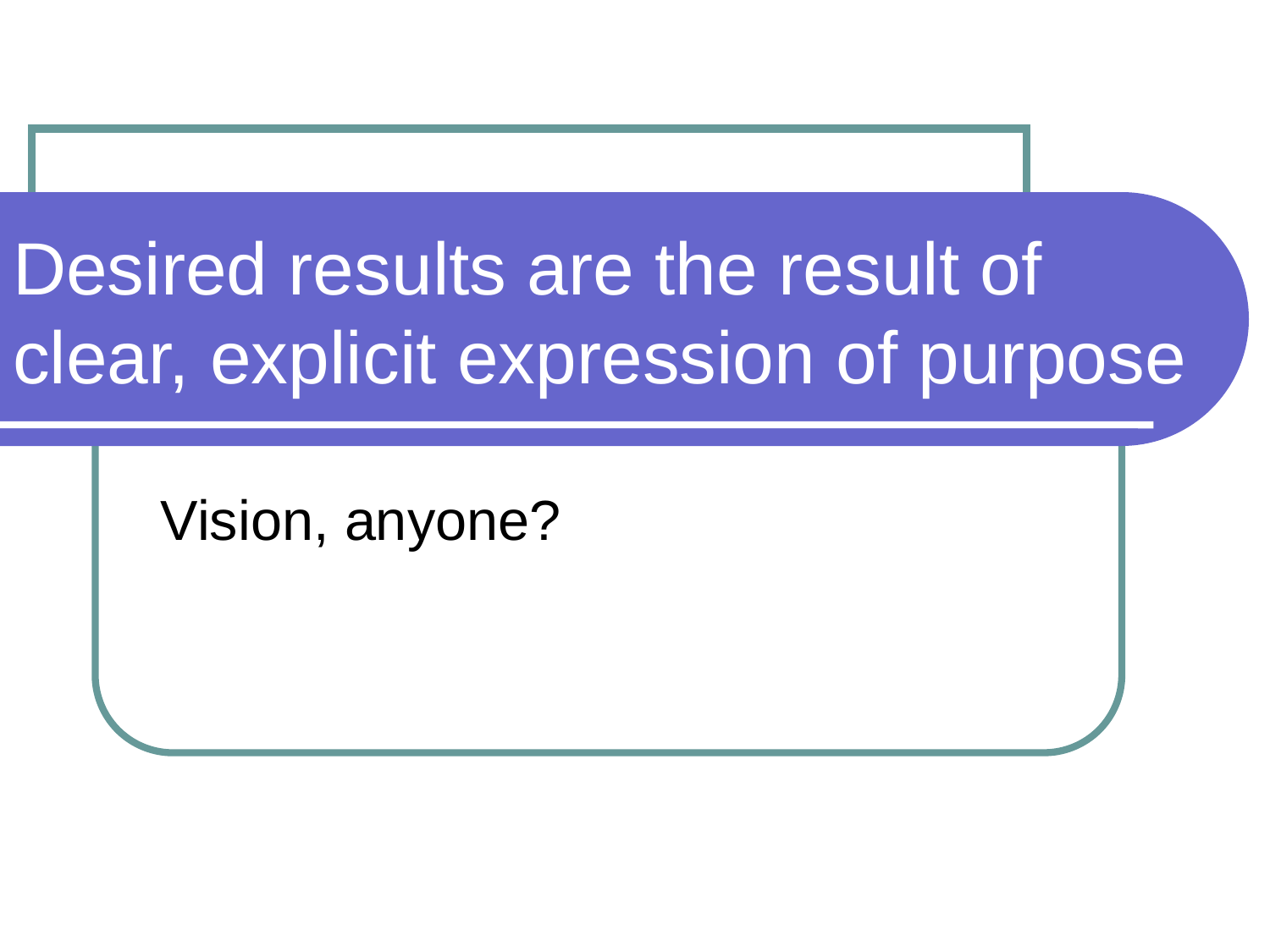

# Desired results are the result of clear, explicit expression of purpose
Vision, anyone?